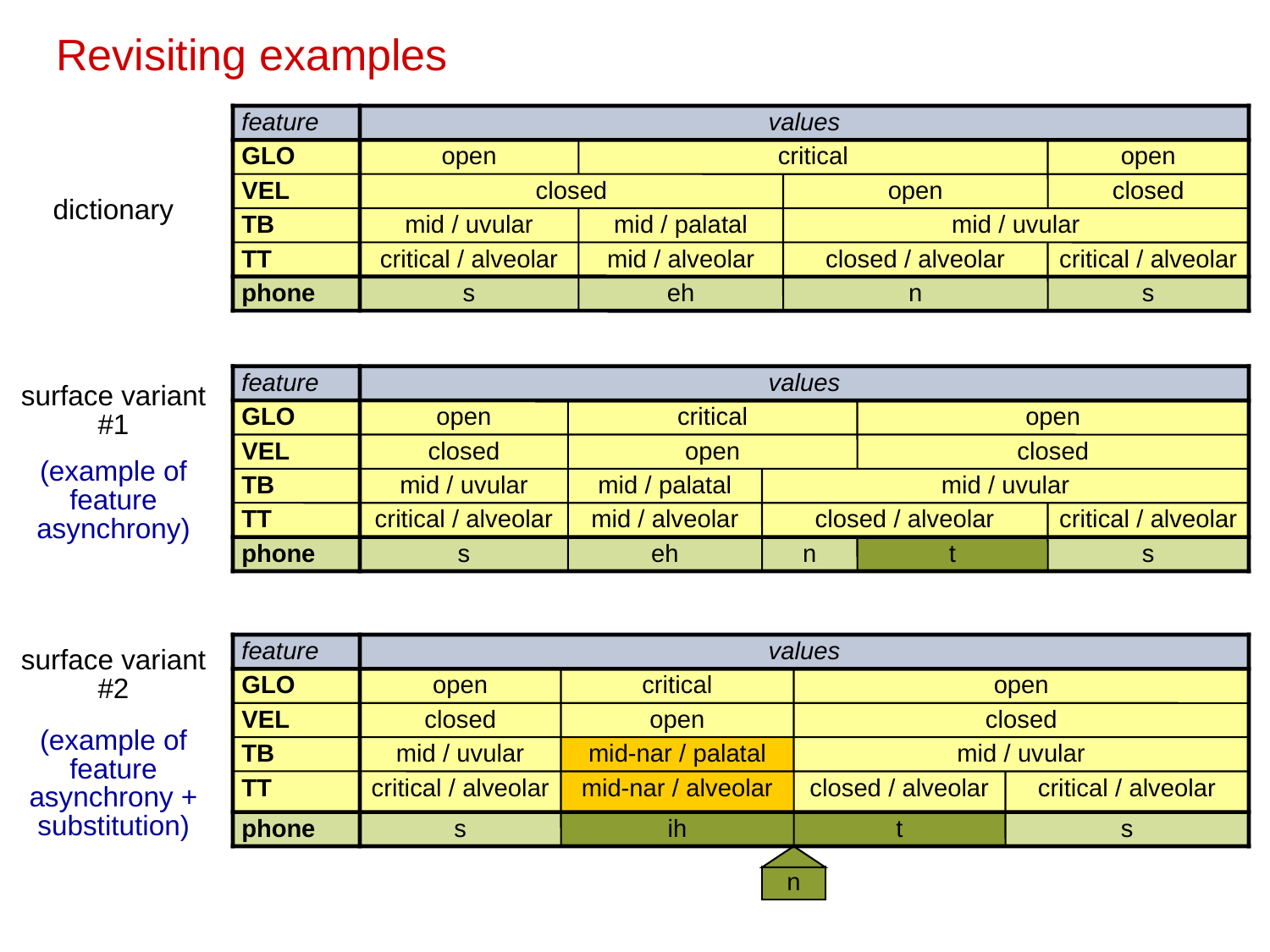

# Revisiting examples
feature

values

GLO

open
critical

open

VEL

closed
open

closed
dictionary
TB

mid / uvular
mid / palatal

mid / uvular
TT

critical / alveolar
mid / alveolar
closed / alveolar
critical / alveolar

phone

s
eh
n
s

feature

values

surface variant #1
GLO

open
critical

open

VEL

closed
open
closed
TB

mid / uvular
mid / palatal
mid / uvular

TT

critical / alveolar
mid / alveolar
closed / alveolar
critical / alveolar

phone

s
eh
n
t

s

(example of feature asynchrony)
feature

values

surface variant #2
GLO

open
critical

open

VEL

closed
open
closed
TB

mid / uvular
mid-nar / palatal
mid / uvular
TT

critical / alveolar
mid-nar / alveolar
closed / alveolar
critical / alveolar

phone

s
ih
t
s

n
(example of feature asynchrony + substitution)